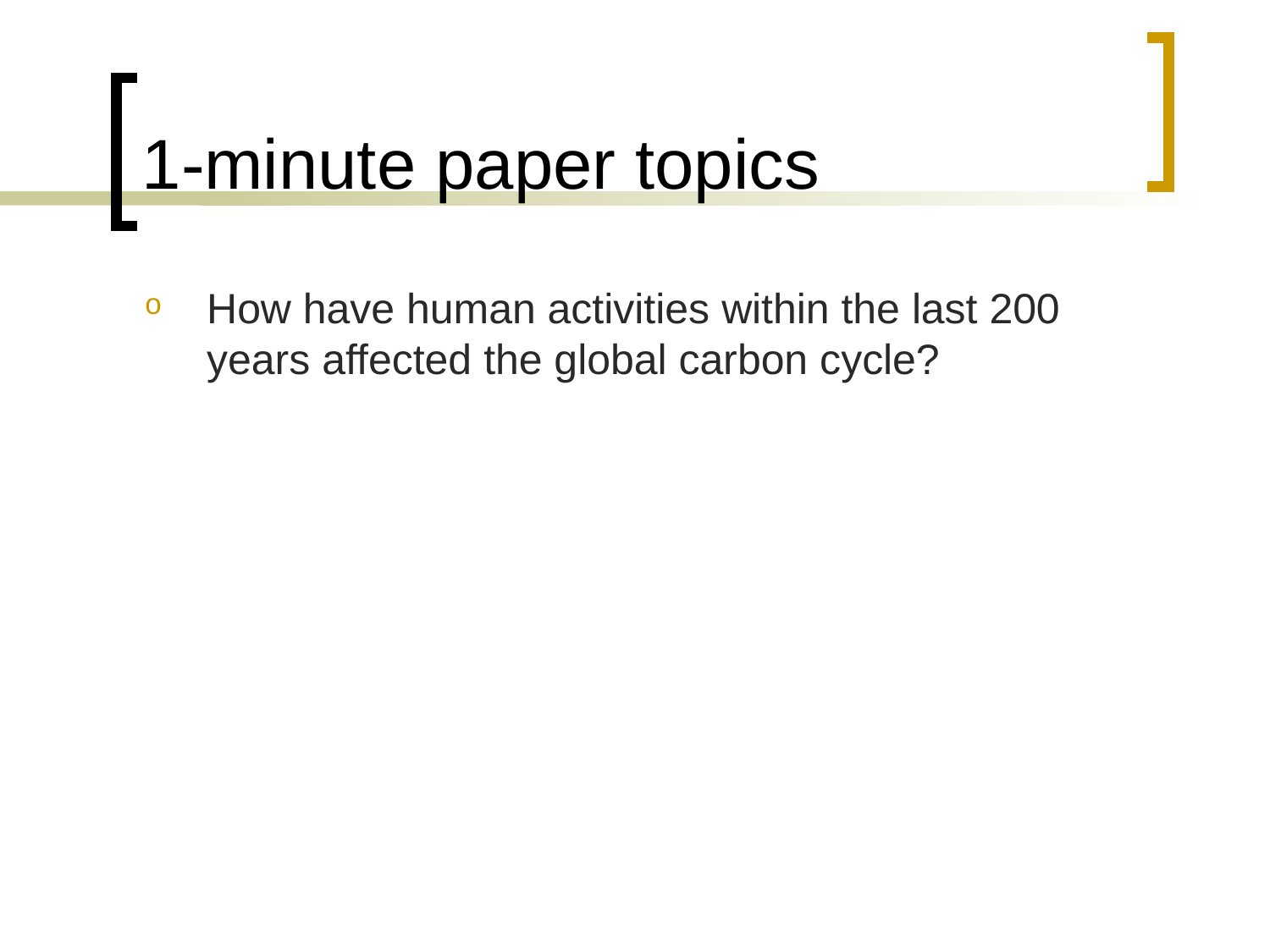

# 1-minute paper topics
How have human activities within the last 200 years affected the global carbon cycle?